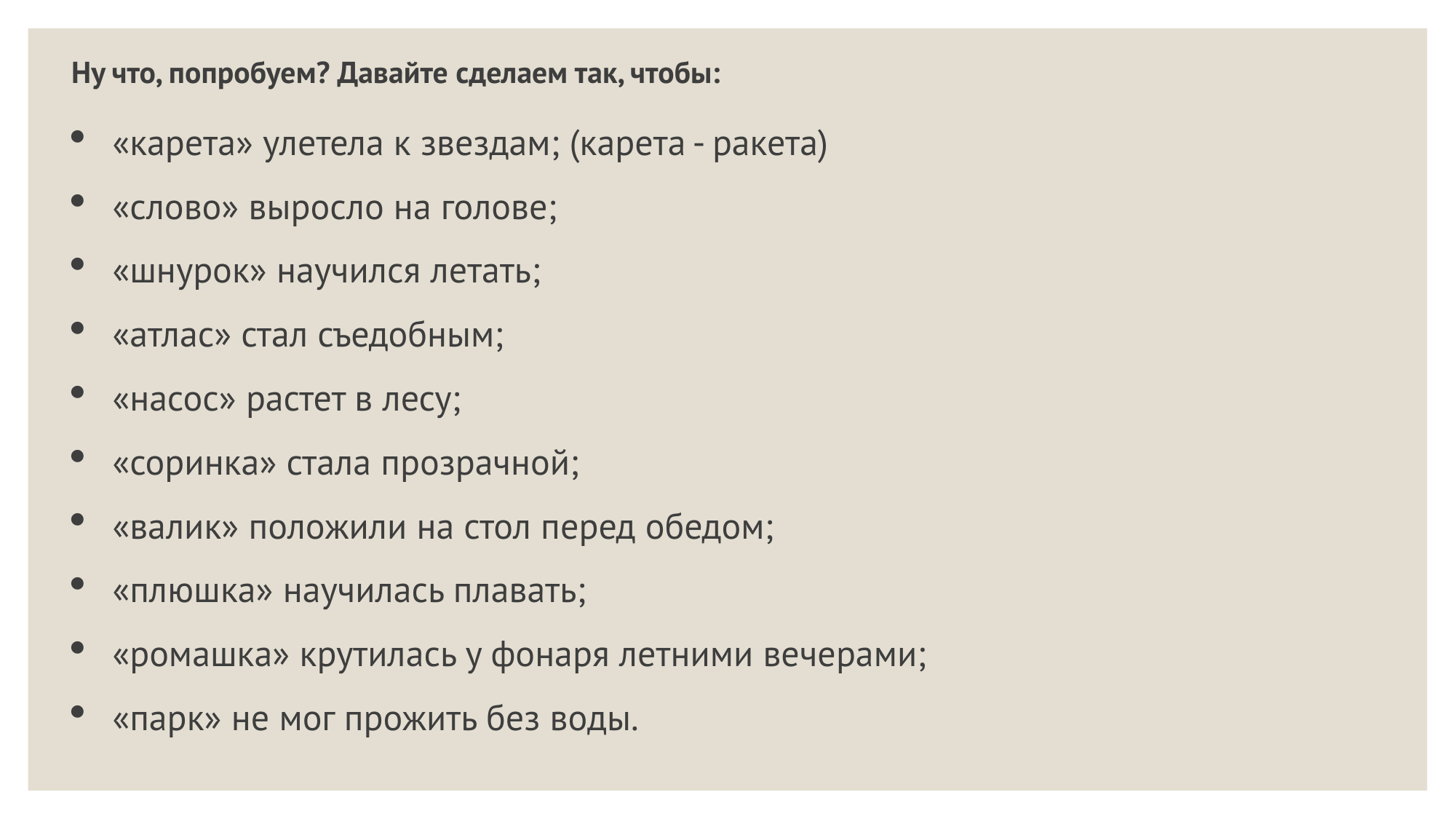

Ну что, попробуем? Давайте сделаем так, чтобы:
«карета» улетела к звездам; (карета - ракета)
«слово» выросло на голове;
«шнурок» научился летать;
«атлас» стал съедобным;
«насос» растет в лесу;
«соринка» стала прозрачной;
«валик» положили на стол перед обедом;
«плюшка» научилась плавать;
«ромашка» крутилась у фонаря летними вечерами;
«парк» не мог прожить без воды.